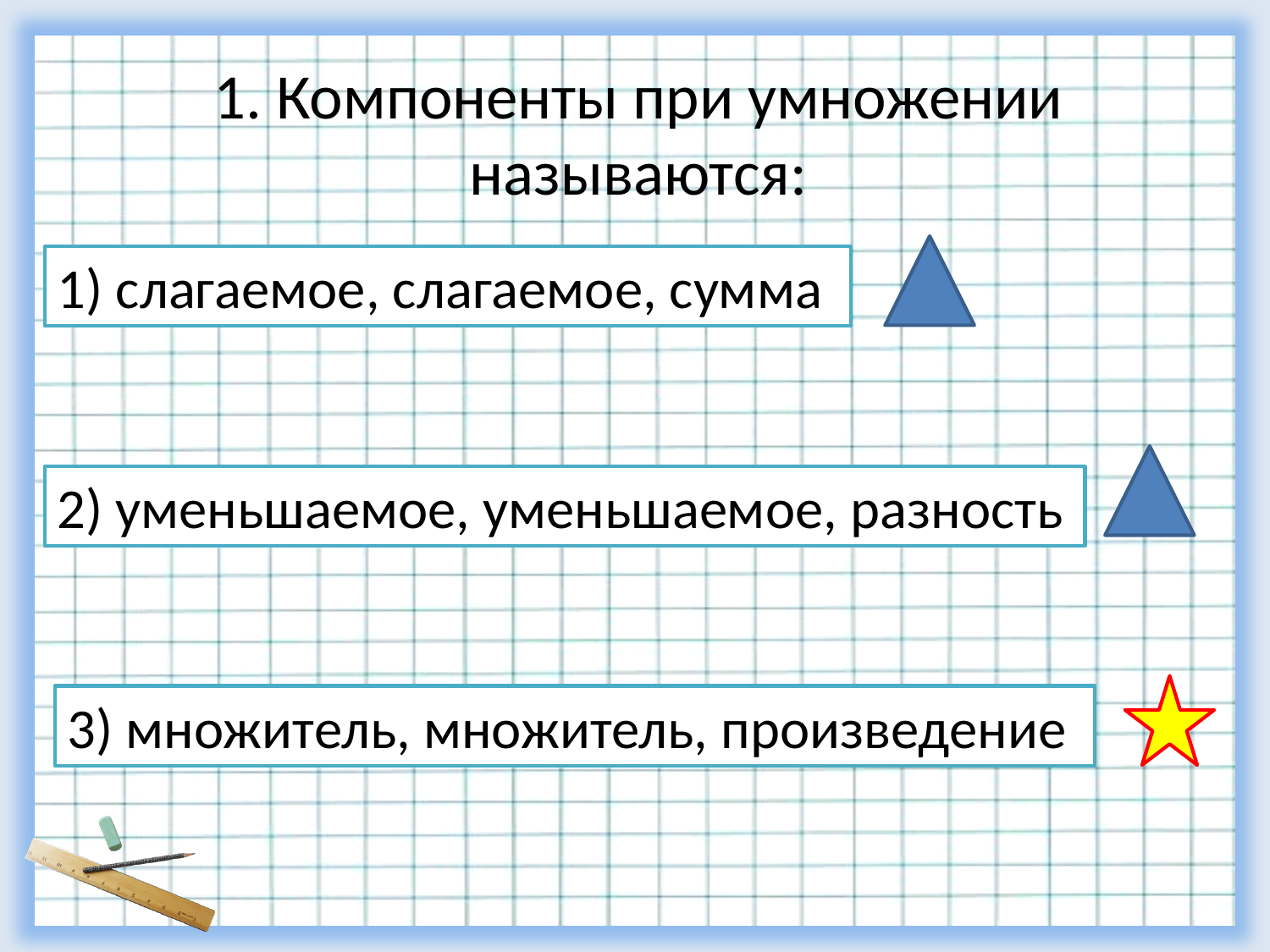

1. Компоненты при умножении называются:

1) слагаемое, слагаемое, сумма

2) уменьшаемое, уменьшаемое, разность

3) множитель, множитель, произведение